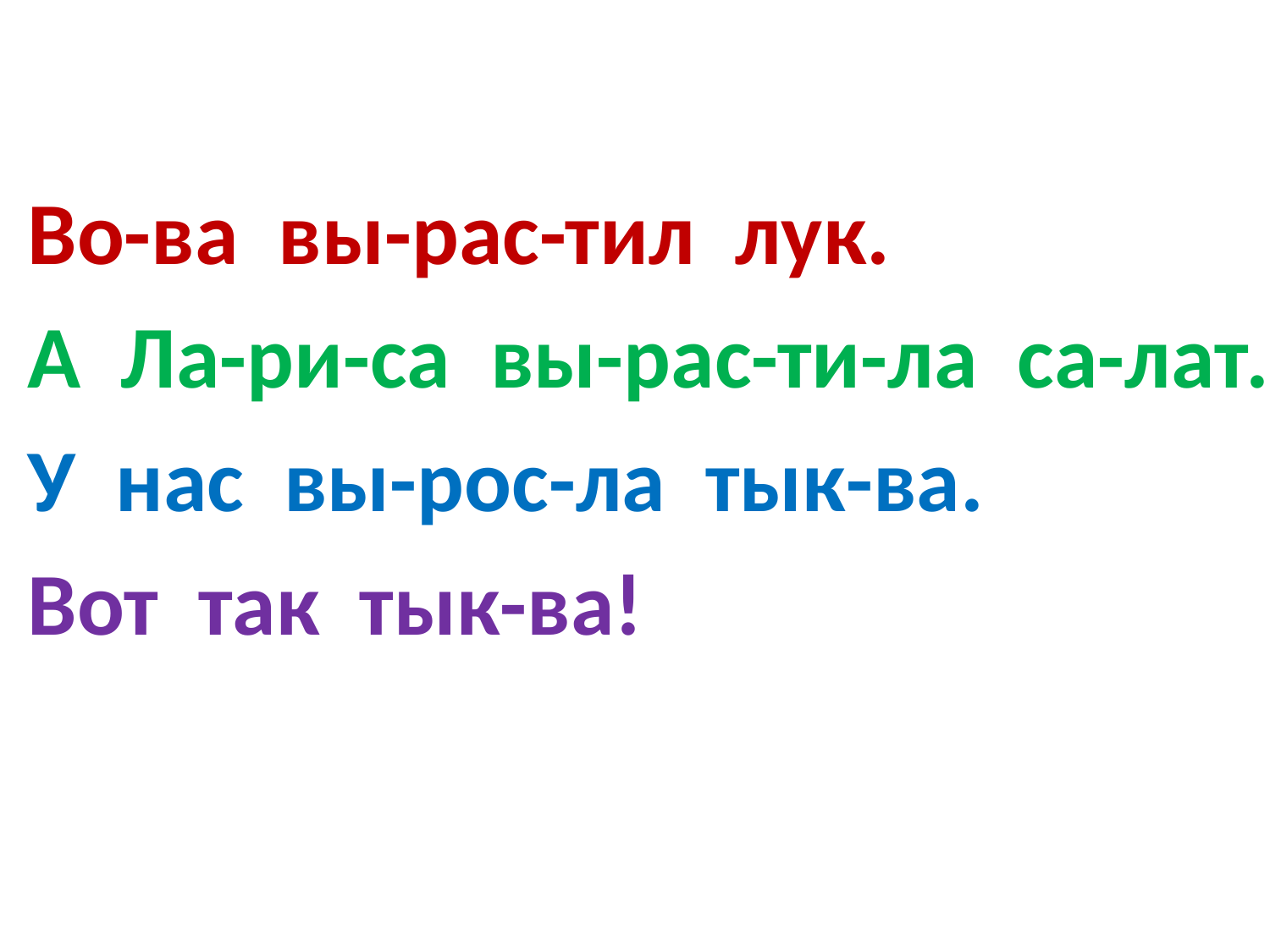

#

Во-ва  вы-рас-тил  лук.
А  Ла-ри-са  вы-рас-ти-ла  са-лат.
У  нас  вы-рос-ла  тык-ва.
Вот  так  тык-ва!